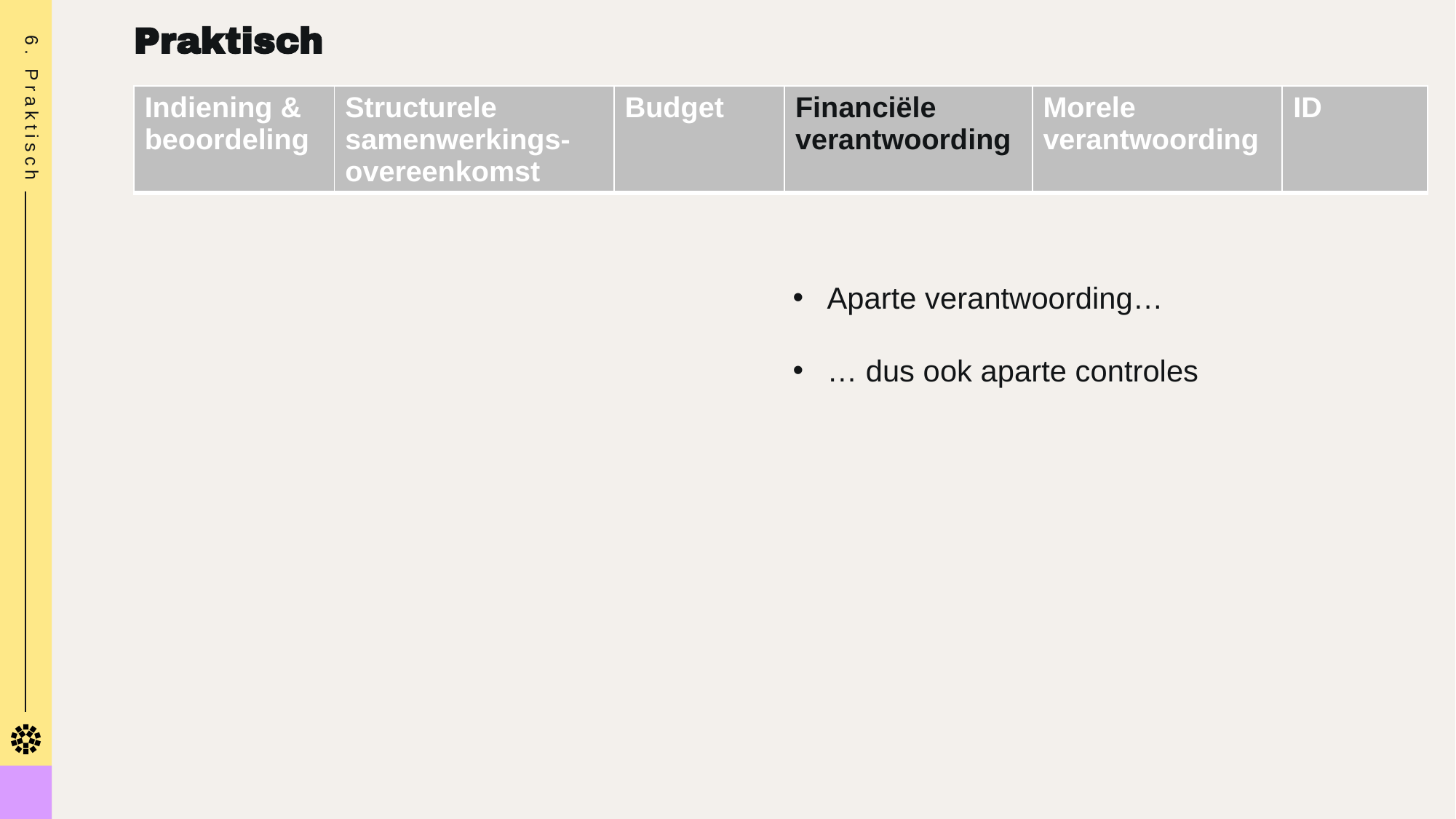

6. Praktisch
Praktisch
| Indiening & beoordeling | Structurele samenwerkings-overeenkomst | Budget | Financiële verantwoording | Morele verantwoording | ID |
| --- | --- | --- | --- | --- | --- |
Aparte verantwoording…
… dus ook aparte controles